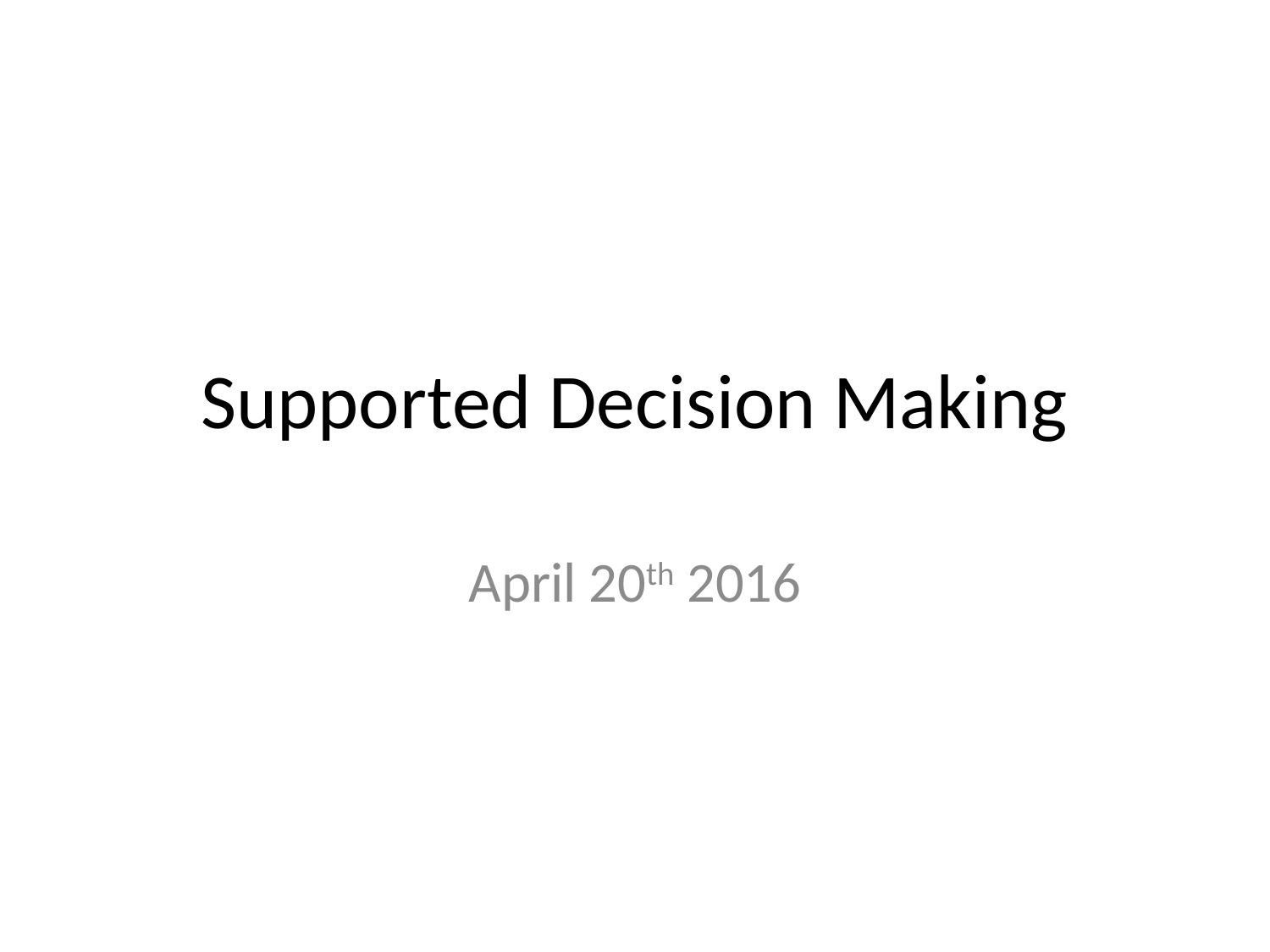

# Supported Decision Making
April 20th 2016